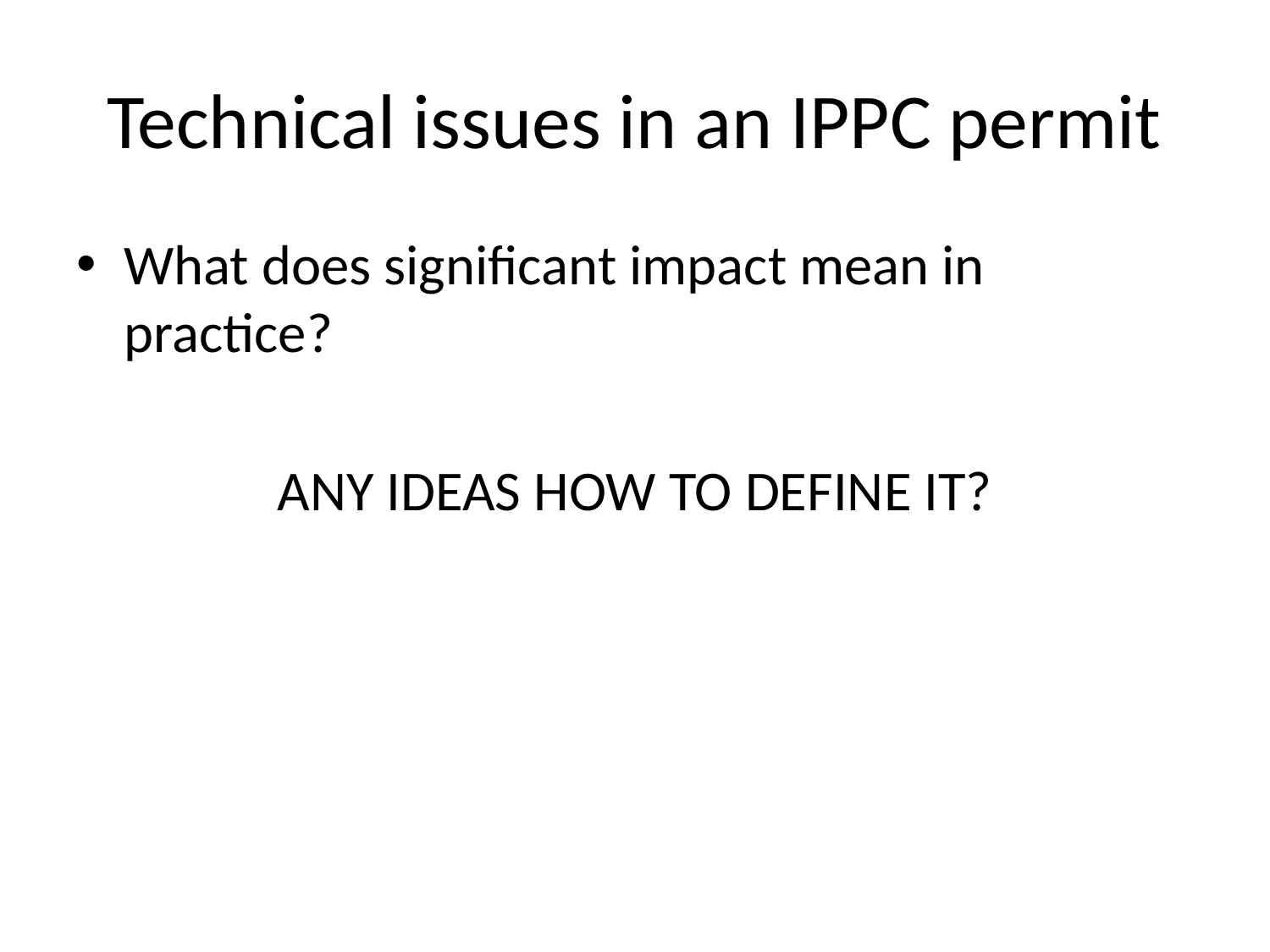

# Technical issues in an IPPC permit
What does significant impact mean in practice?

ANY IDEAS HOW TO DEFINE IT?